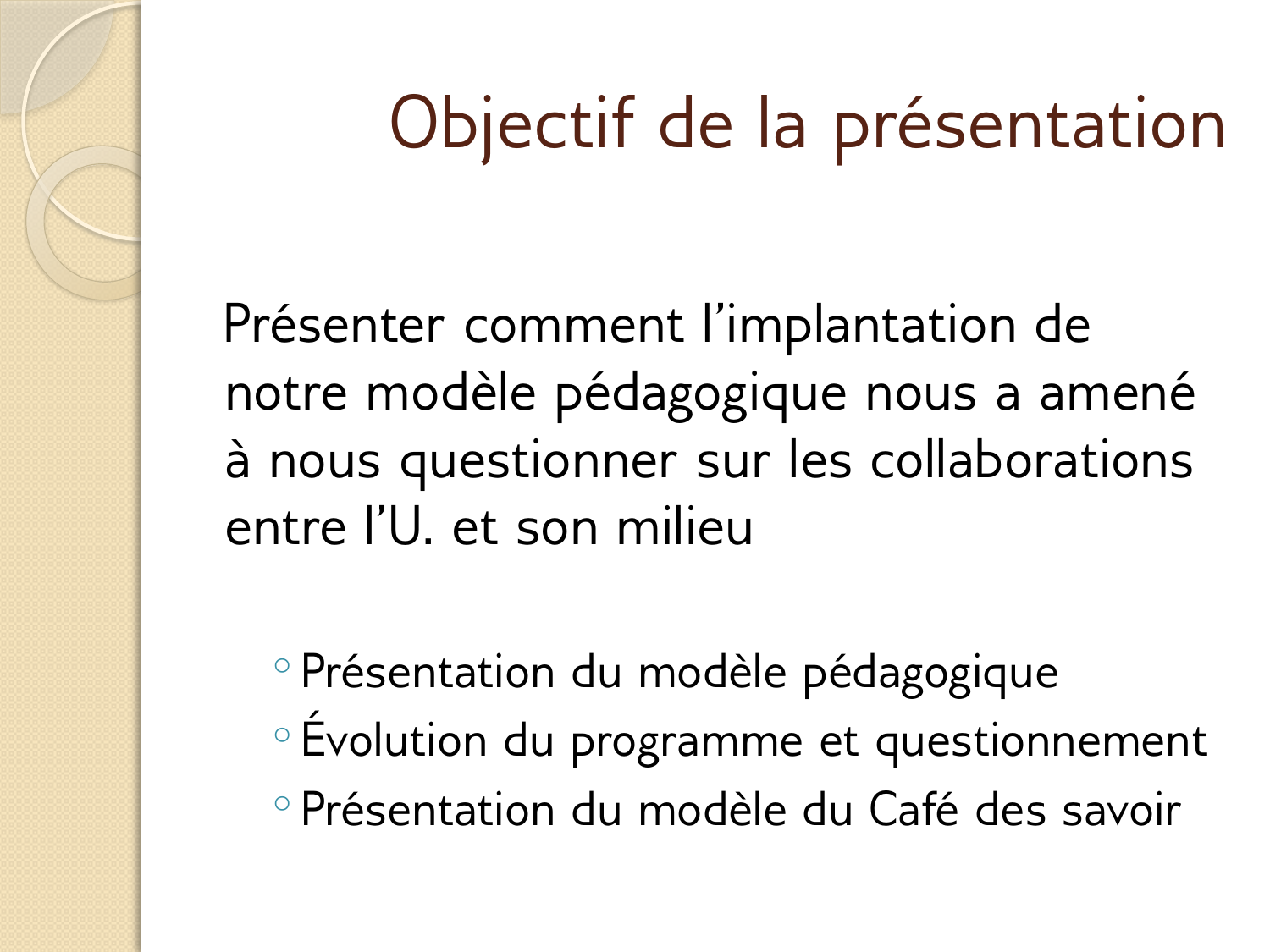

# Objectif de la présentation

Présenter comment l’implantation de notre modèle pédagogique nous a amené à nous questionner sur les collaborations entre l’U. et son milieu

Présentation du modèle pédagogique
Évolution du programme et questionnement
Présentation du modèle du Café des savoir